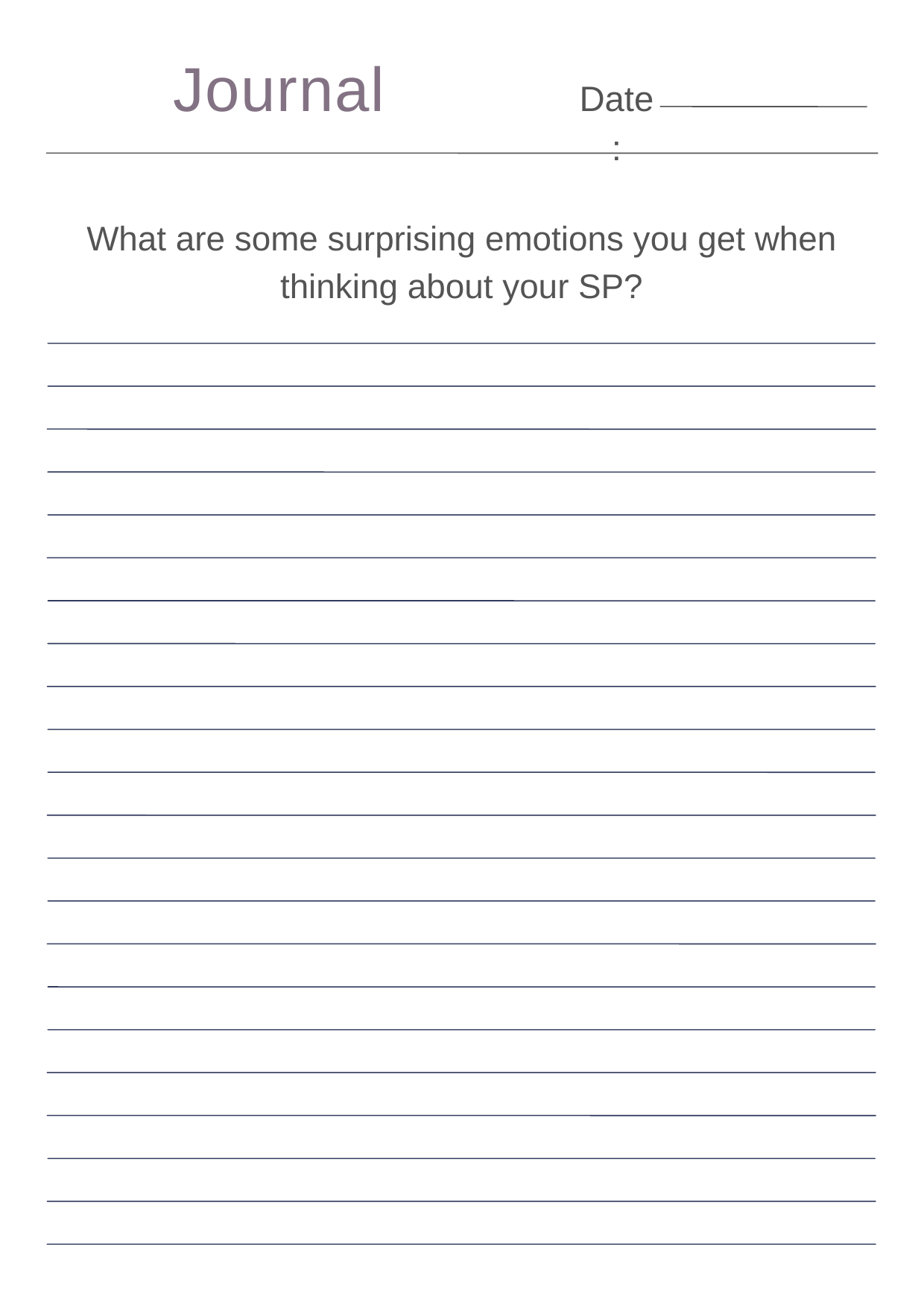

Journal
Date:

What are some surprising emotions you get when thinking about your SP?